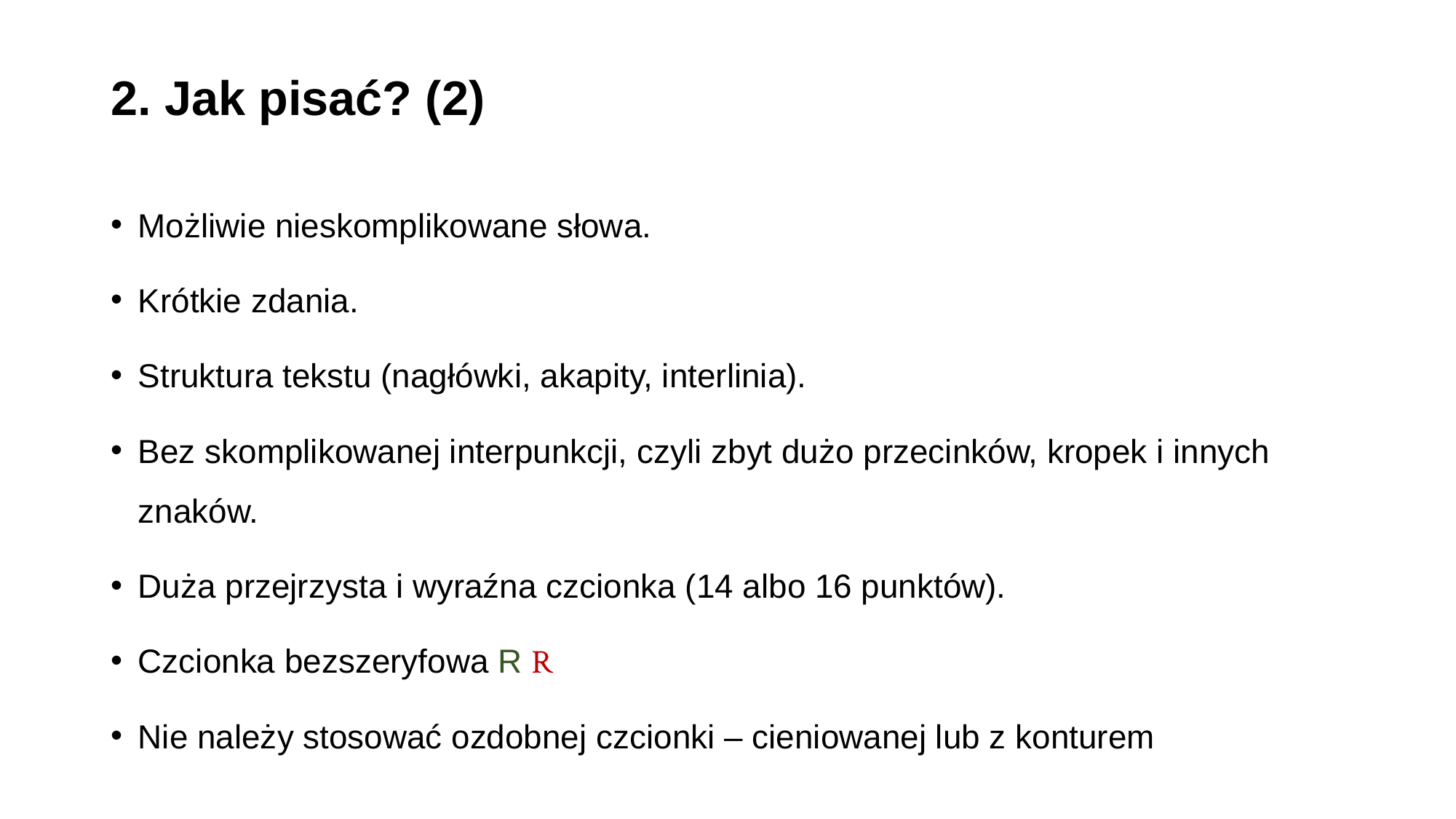

# 2. Jak pisać? (2)
Możliwie nieskomplikowane słowa.
Krótkie zdania.
Struktura tekstu (nagłówki, akapity, interlinia).
Bez skomplikowanej interpunkcji, czyli zbyt dużo przecinków, kropek i innych znaków.
Duża przejrzysta i wyraźna czcionka (14 albo 16 punktów).
Czcionka bezszeryfowa R R
Nie należy stosować ozdobnej czcionki – cieniowanej lub z konturem